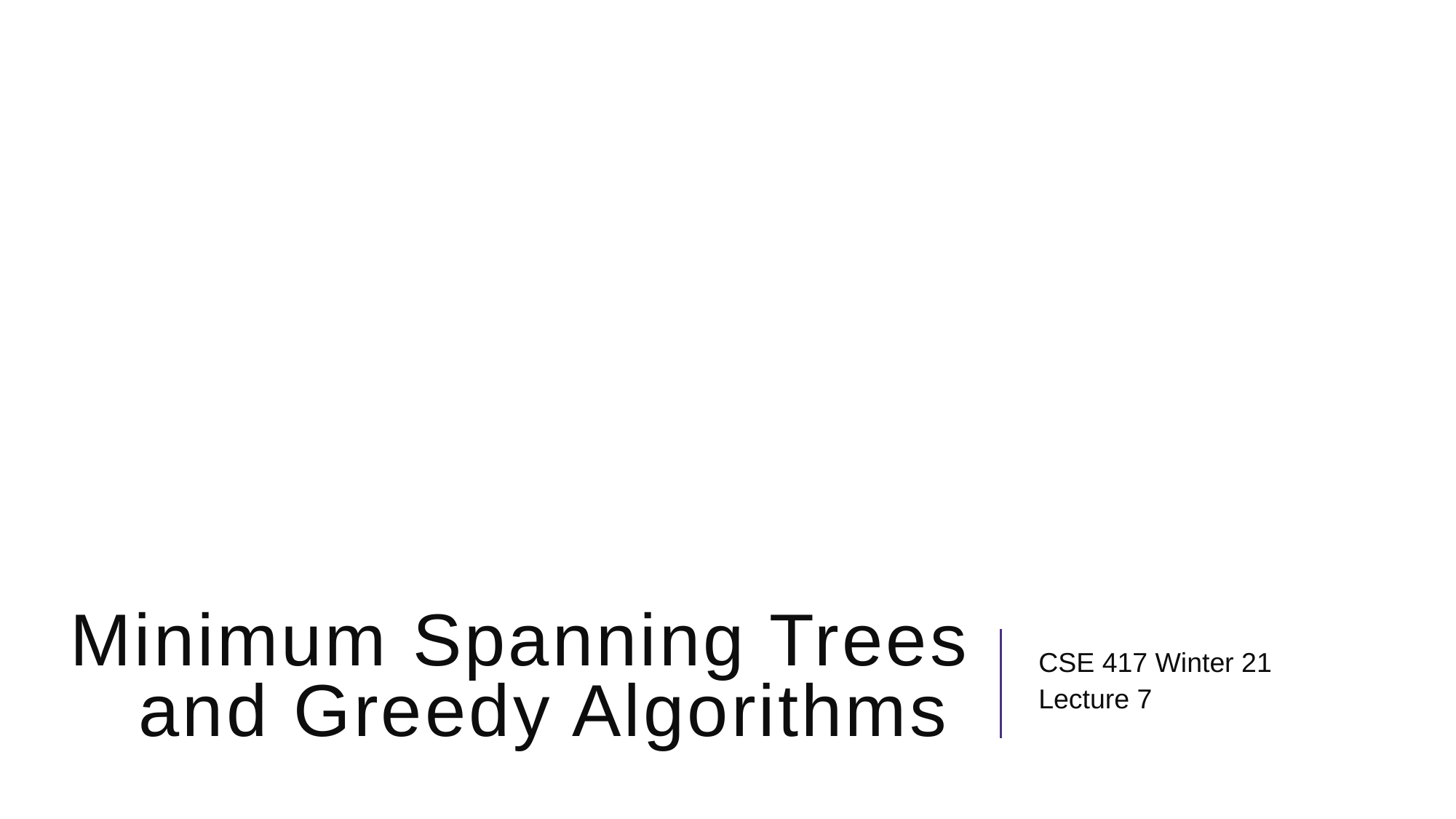

# Minimum Spanning Trees and Greedy Algorithms
CSE 417 Winter 21
Lecture 7